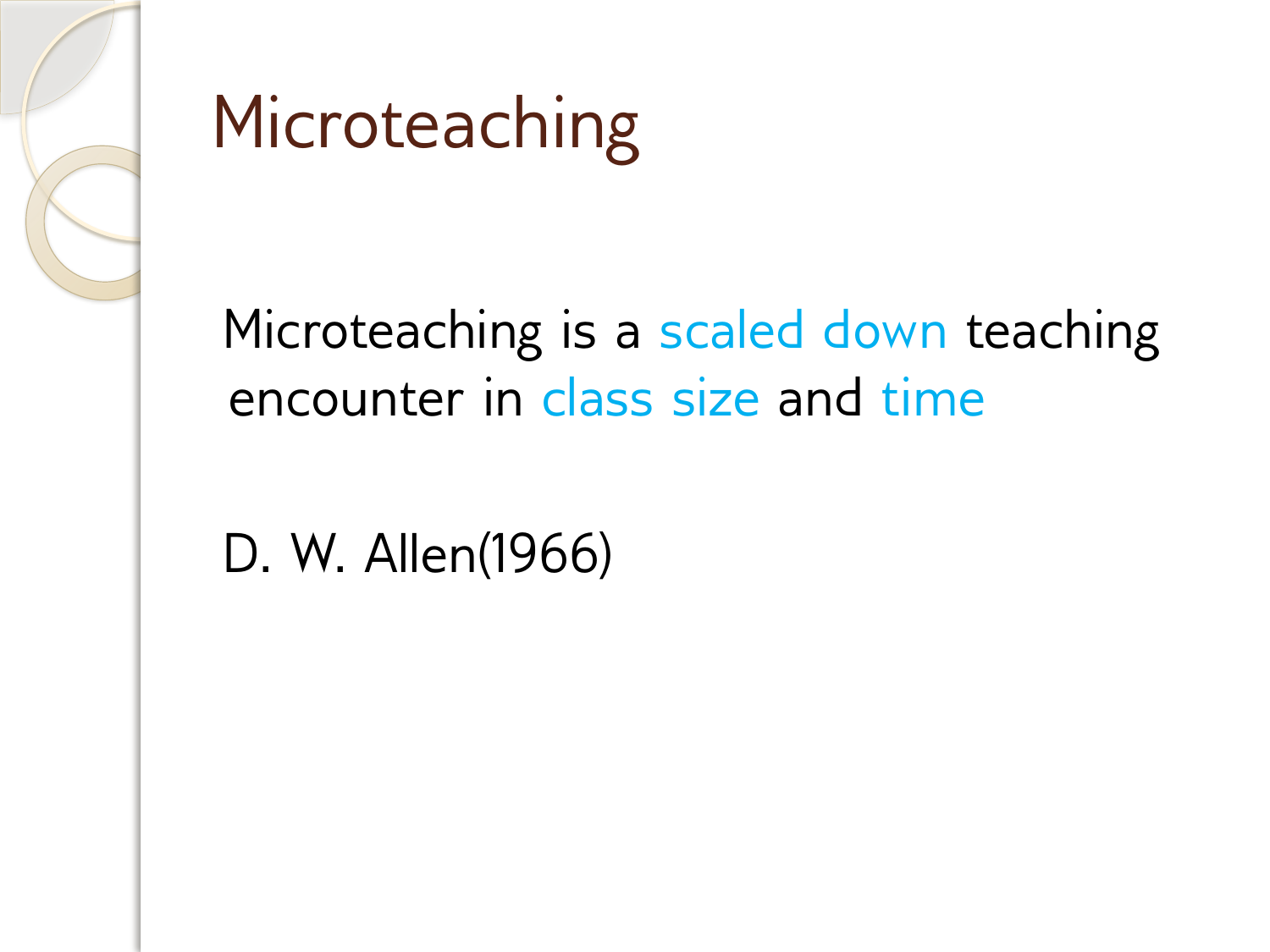

# Microteaching
Microteaching is a scaled down teaching encounter in class size and time

D. W. Allen(1966)